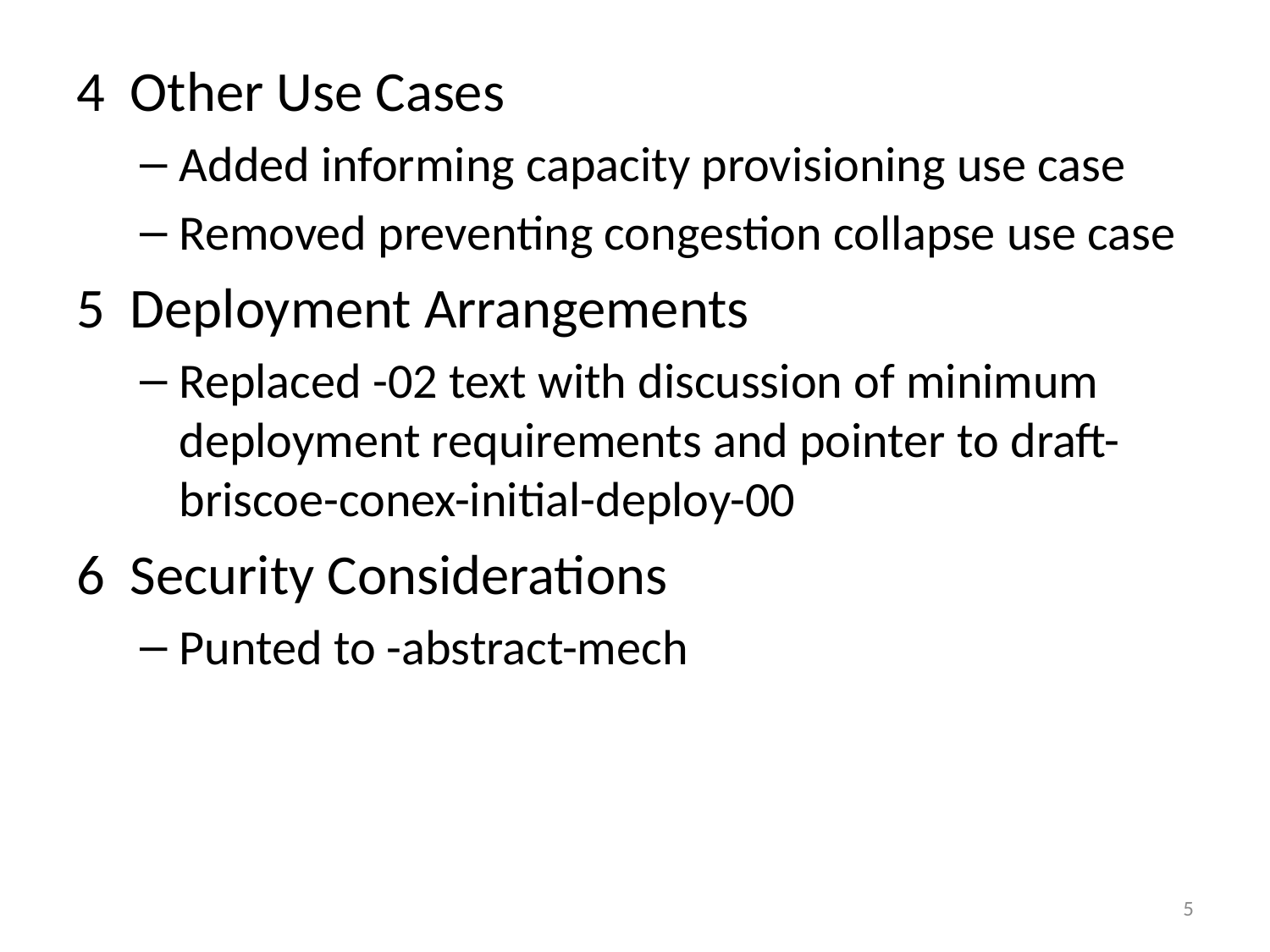

4  Other Use Cases
Added informing capacity provisioning use case
Removed preventing congestion collapse use case
5  Deployment Arrangements
Replaced -02 text with discussion of minimum deployment requirements and pointer to draft-briscoe-conex-initial-deploy-00
6  Security Considerations
Punted to -abstract-mech

5